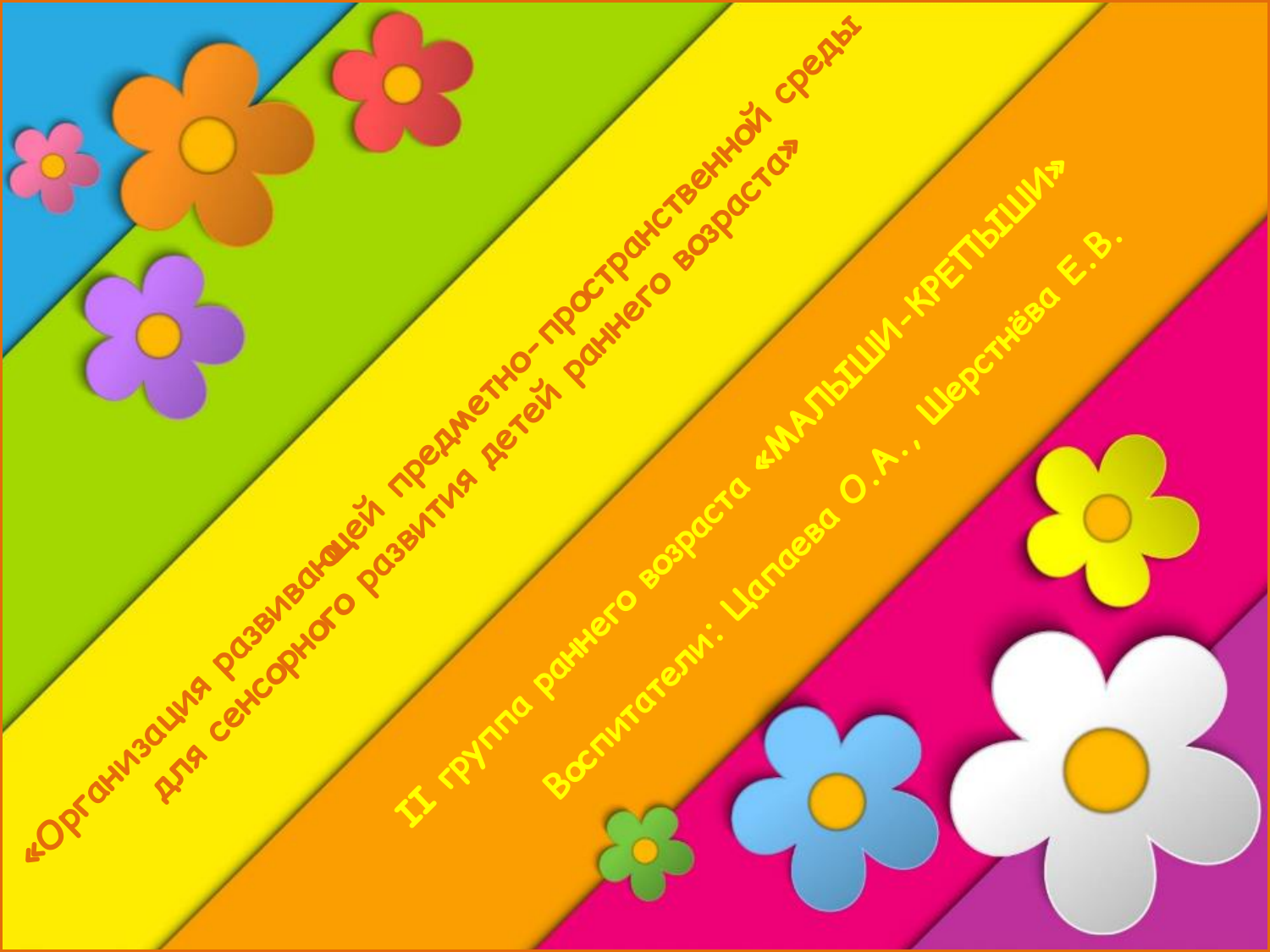

«Организация развивающей предметно-пространственной среды
для сенсорного развития детей раннего возраста»
   II группа раннего возраста «МАЛЫШИ-КРЕПЫШИ»

Воспитатели: Цапаева О.А., Шерстнёва Е.В.